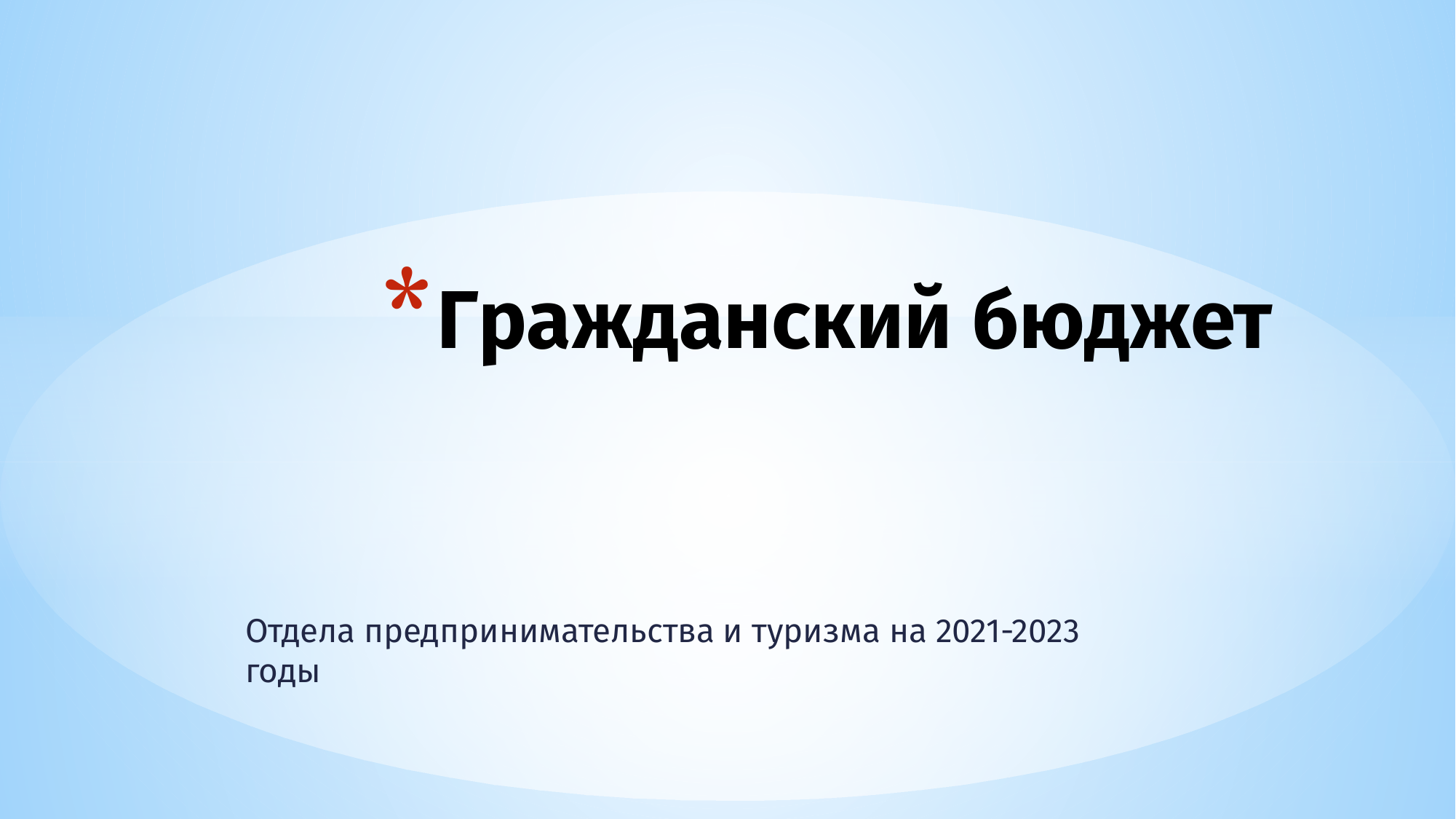

# Гражданский бюджет
Отдела предпринимательства и туризма на 2021-2023 годы